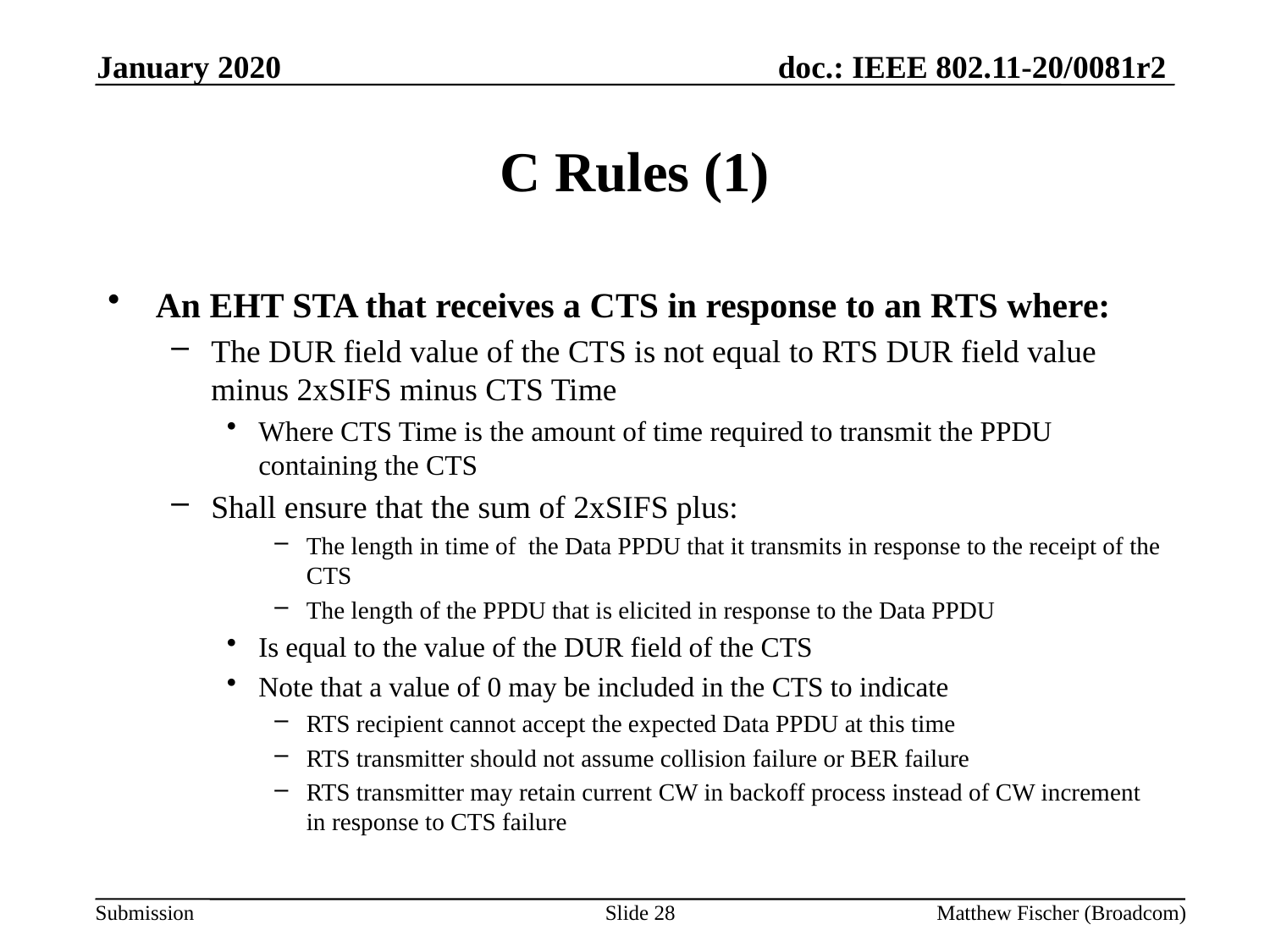

January 2020
# C Rules (1)
An EHT STA that receives a CTS in response to an RTS where:
The DUR field value of the CTS is not equal to RTS DUR field value minus 2xSIFS minus CTS Time
Where CTS Time is the amount of time required to transmit the PPDU containing the CTS
Shall ensure that the sum of 2xSIFS plus:
The length in time of  the Data PPDU that it transmits in response to the receipt of the CTS
The length of the PPDU that is elicited in response to the Data PPDU
Is equal to the value of the DUR field of the CTS
Note that a value of 0 may be included in the CTS to indicate
RTS recipient cannot accept the expected Data PPDU at this time
RTS transmitter should not assume collision failure or BER failure
RTS transmitter may retain current CW in backoff process instead of CW increment in response to CTS failure
Slide 28
Matthew Fischer (Broadcom)